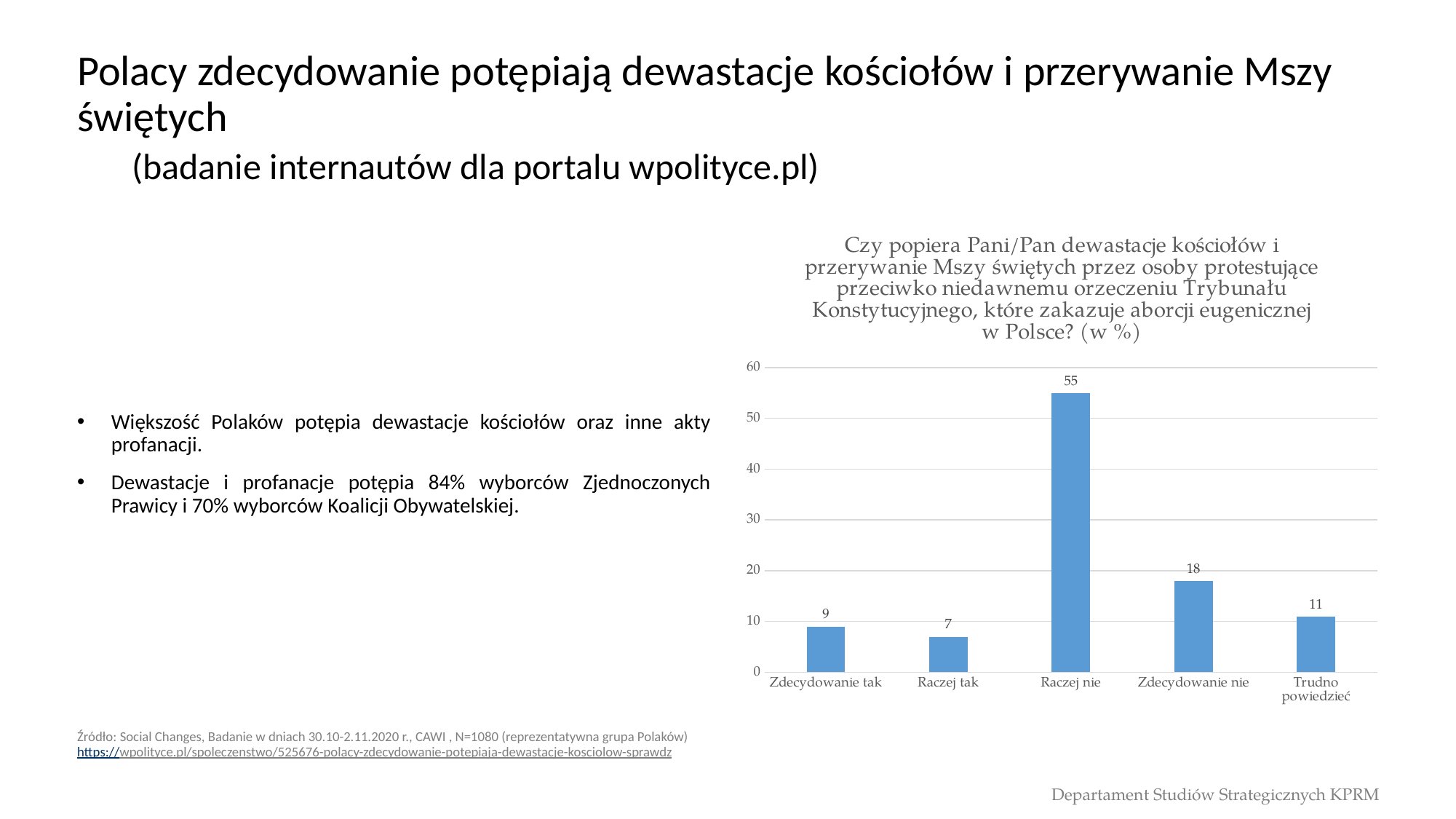

Polacy zdecydowanie potępiają dewastacje kościołów i przerywanie Mszy świętych
(badanie internautów dla portalu wpolityce.pl)

### Chart: Czy popiera Pani/Pan dewastacje kościołów i przerywanie Mszy świętych przez osoby protestujące przeciwko niedawnemu orzeczeniu Trybunału Konstytucyjnego, które zakazuje aborcji eugenicznej w Polsce? (w %)

| Category |  |
|---|---|
| Zdecydowanie tak | 9.0 |
| Raczej tak | 7.0 |
| Raczej nie | 55.0 |
| Zdecydowanie nie | 18.0 |
| Trudno powiedzieć | 11.0 |
Większość Polaków potępia dewastacje kościołów oraz inne akty profanacji.
Dewastacje i profanacje potępia 84% wyborców Zjednoczonych Prawicy i 70% wyborców Koalicji Obywatelskiej.
Źródło: Social Changes, Badanie w dniach 30.10-2.11.2020 r., CAWI , N=1080 (reprezentatywna grupa Polaków)
https://wpolityce.pl/spoleczenstwo/525676-polacy-zdecydowanie-potepiaja-dewastacje-kosciolow-sprawdz